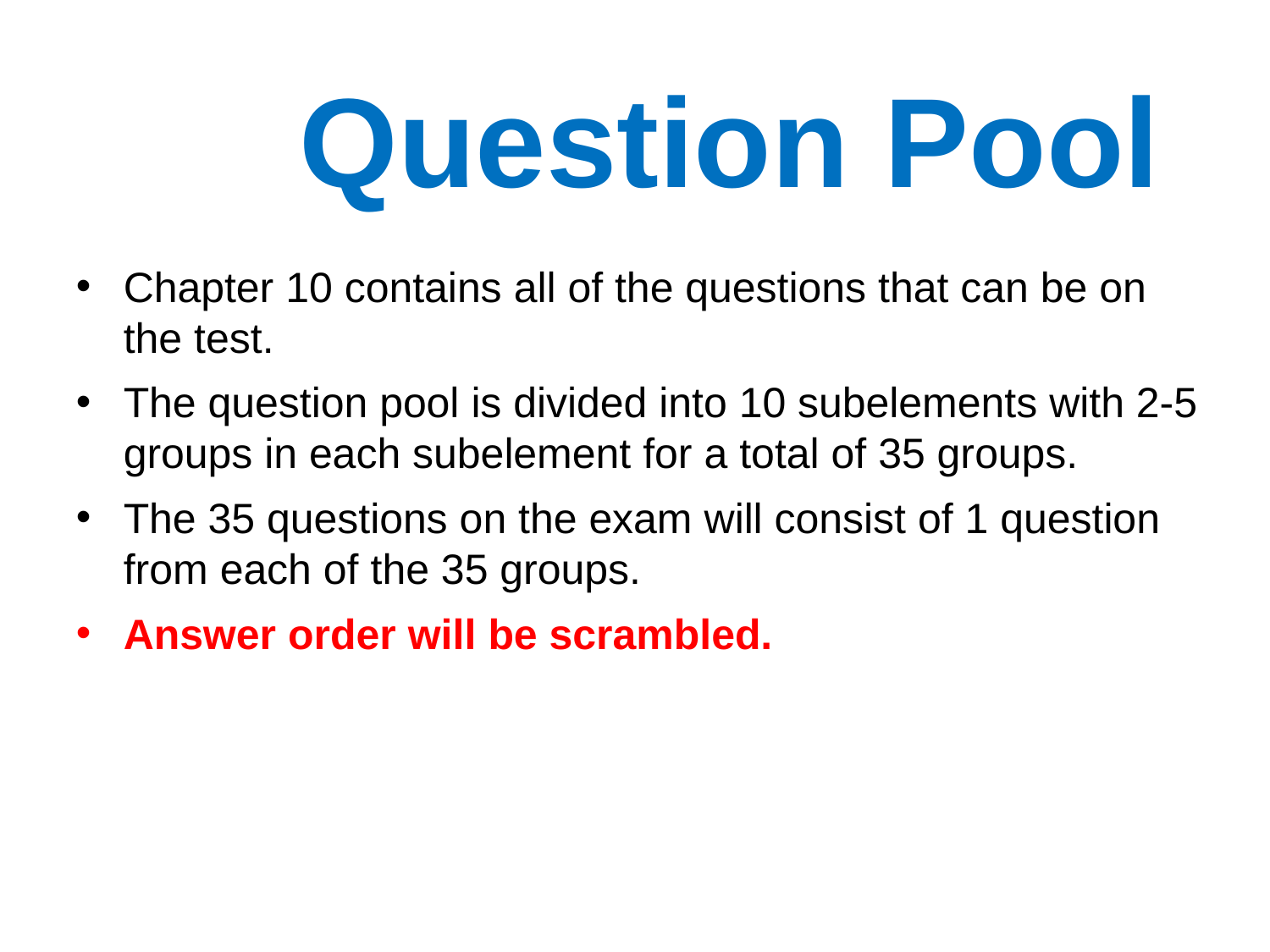

Question Pool
Chapter 10 contains all of the questions that can be on the test.
The question pool is divided into 10 subelements with 2-5 groups in each subelement for a total of 35 groups.
The 35 questions on the exam will consist of 1 question from each of the 35 groups.
Answer order will be scrambled.